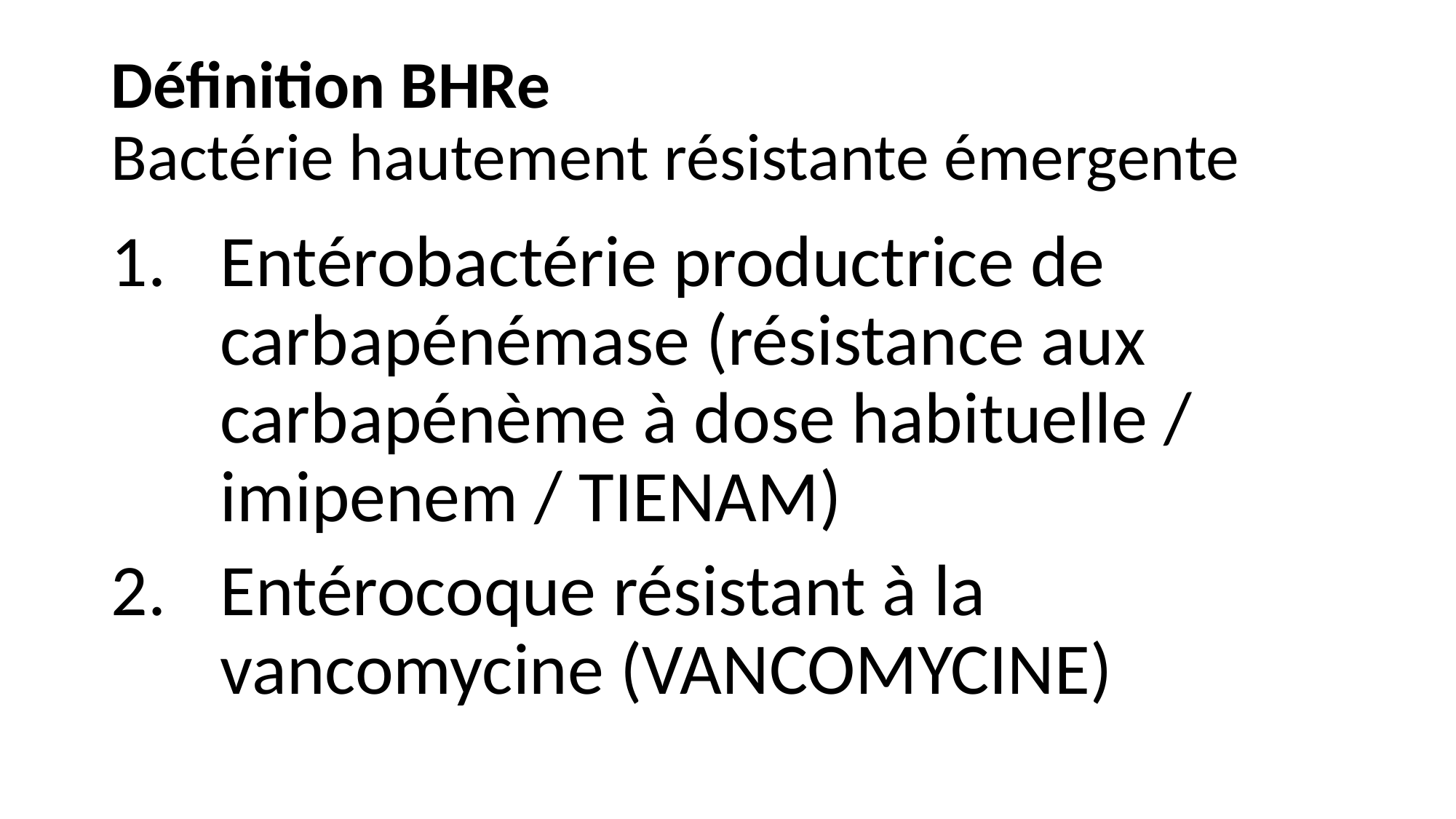

# Définition BHRe Bactérie hautement résistante émergente
Entérobactérie productrice de carbapénémase (résistance aux carbapénème à dose habituelle / imipenem / TIENAM)
Entérocoque résistant à la vancomycine (VANCOMYCINE)